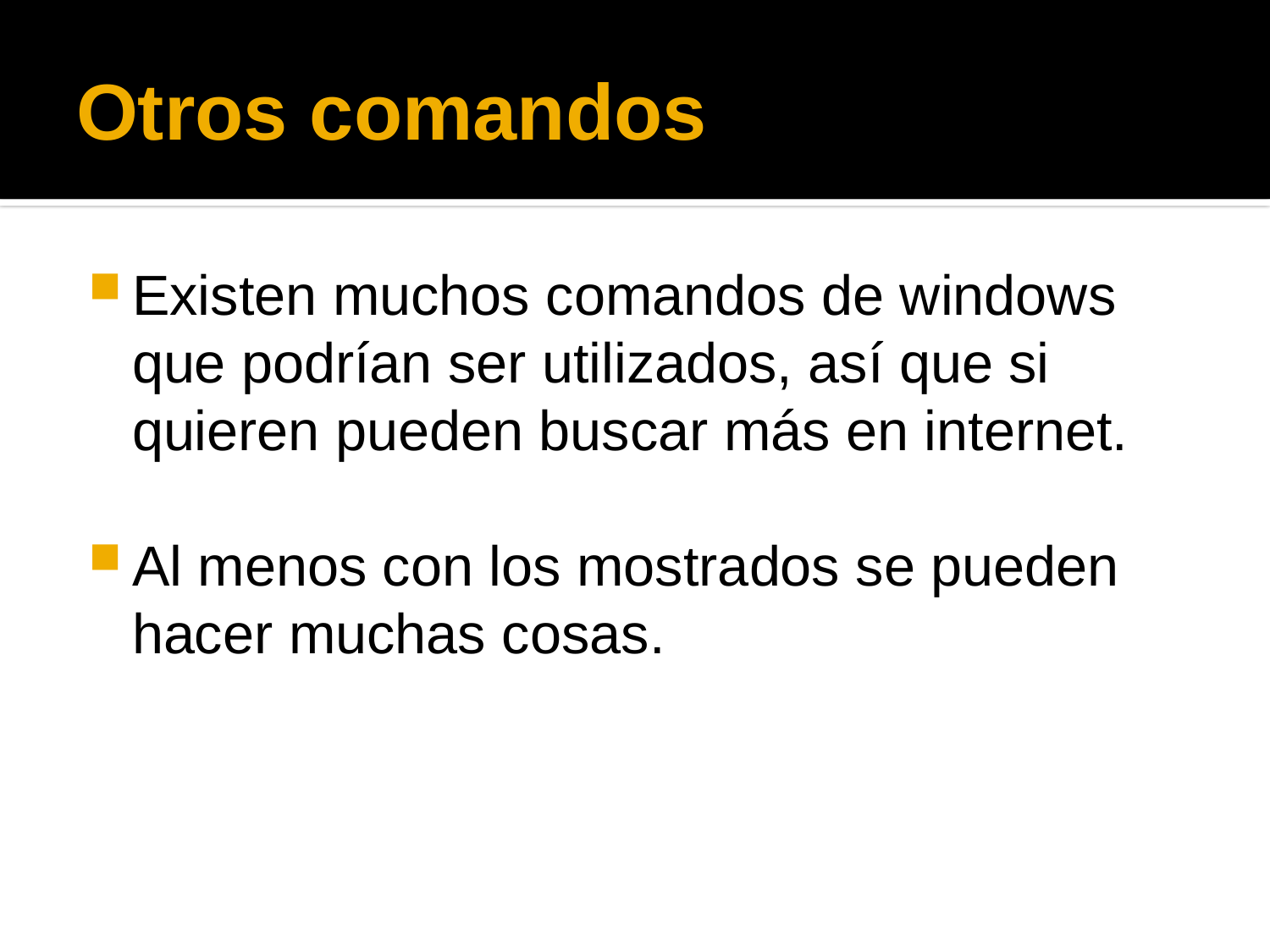

# Otros comandos
Existen muchos comandos de windows que podrían ser utilizados, así que si quieren pueden buscar más en internet.

Al menos con los mostrados se pueden hacer muchas cosas.